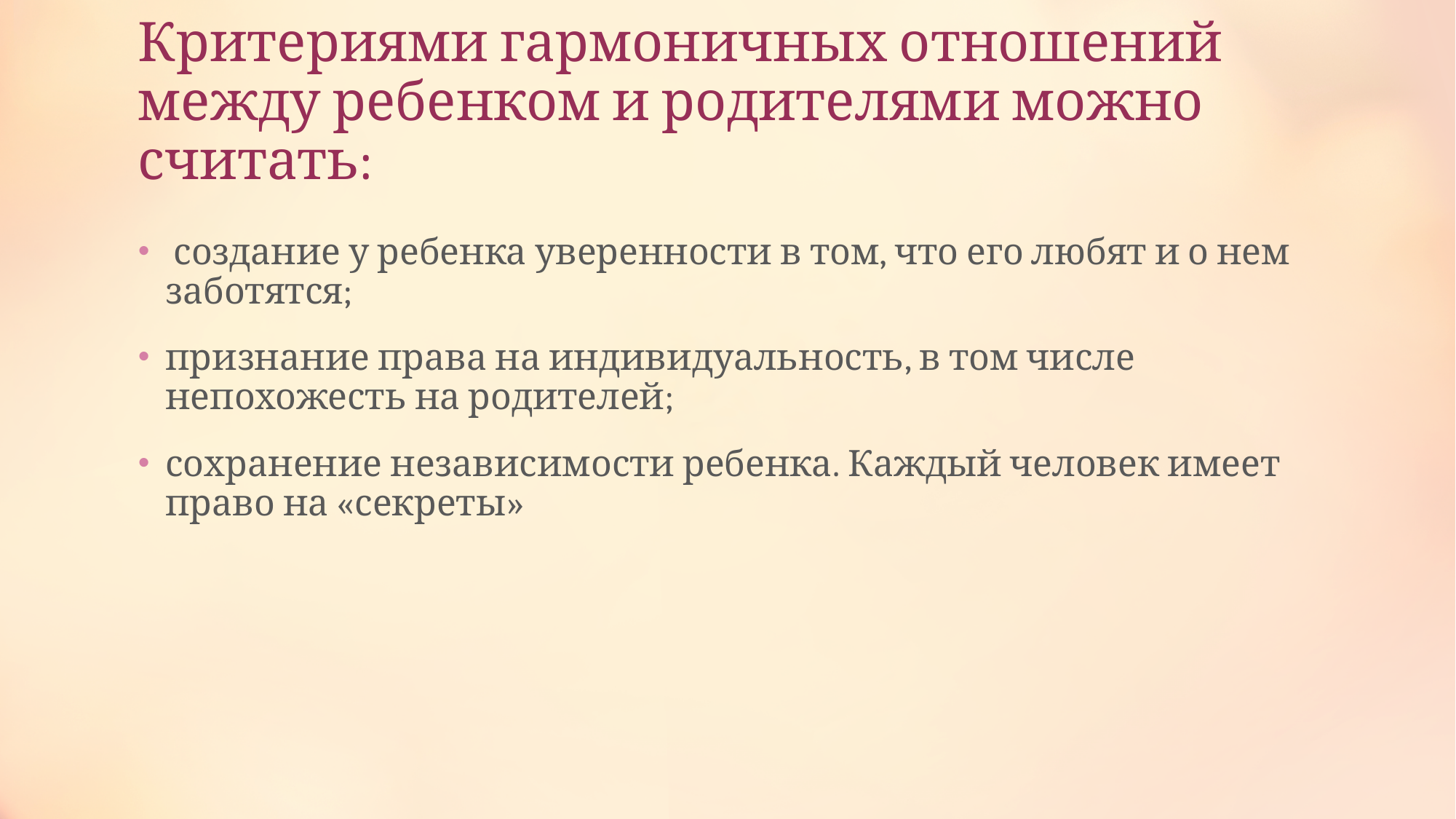

# Критериями гармоничных отношений между ребенком и родителями можно считать:
 создание у ребенка уверенности в том, что его любят и о нем заботятся;
признание права на индивидуальность, в том числе непохожесть на родителей;
сохранение независимости ребенка. Каждый человек имеет право на «секреты»